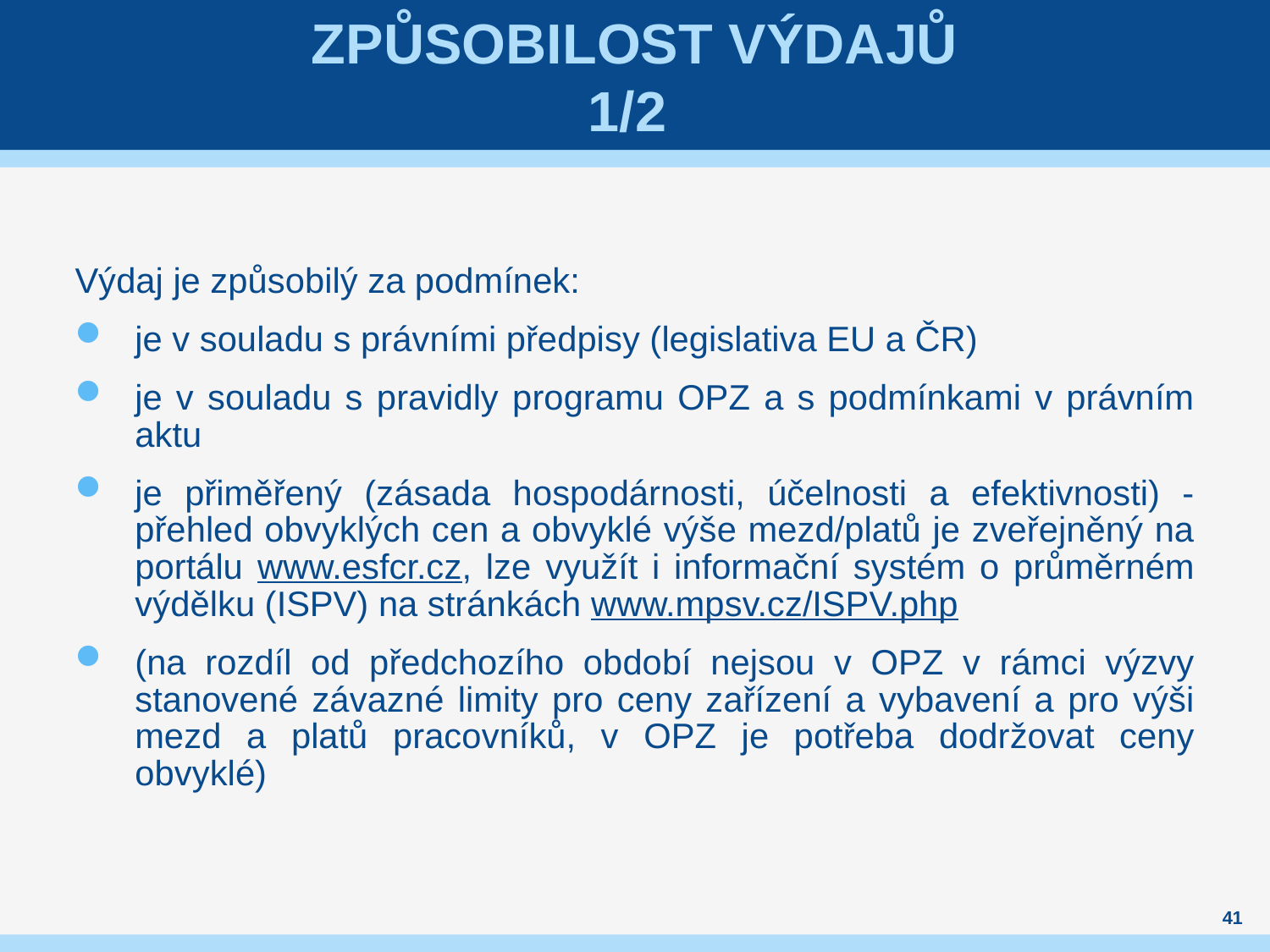

# Způsobilost výdajů 1/2
Výdaj je způsobilý za podmínek:
je v souladu s právními předpisy (legislativa EU a ČR)
je v souladu s pravidly programu OPZ a s podmínkami v právním aktu
je přiměřený (zásada hospodárnosti, účelnosti a efektivnosti) - přehled obvyklých cen a obvyklé výše mezd/platů je zveřejněný na portálu www.esfcr.cz, lze využít i informační systém o průměrném výdělku (ISPV) na stránkách www.mpsv.cz/ISPV.php
(na rozdíl od předchozího období nejsou v OPZ v rámci výzvy stanovené závazné limity pro ceny zařízení a vybavení a pro výši mezd a platů pracovníků, v OPZ je potřeba dodržovat ceny obvyklé)

41